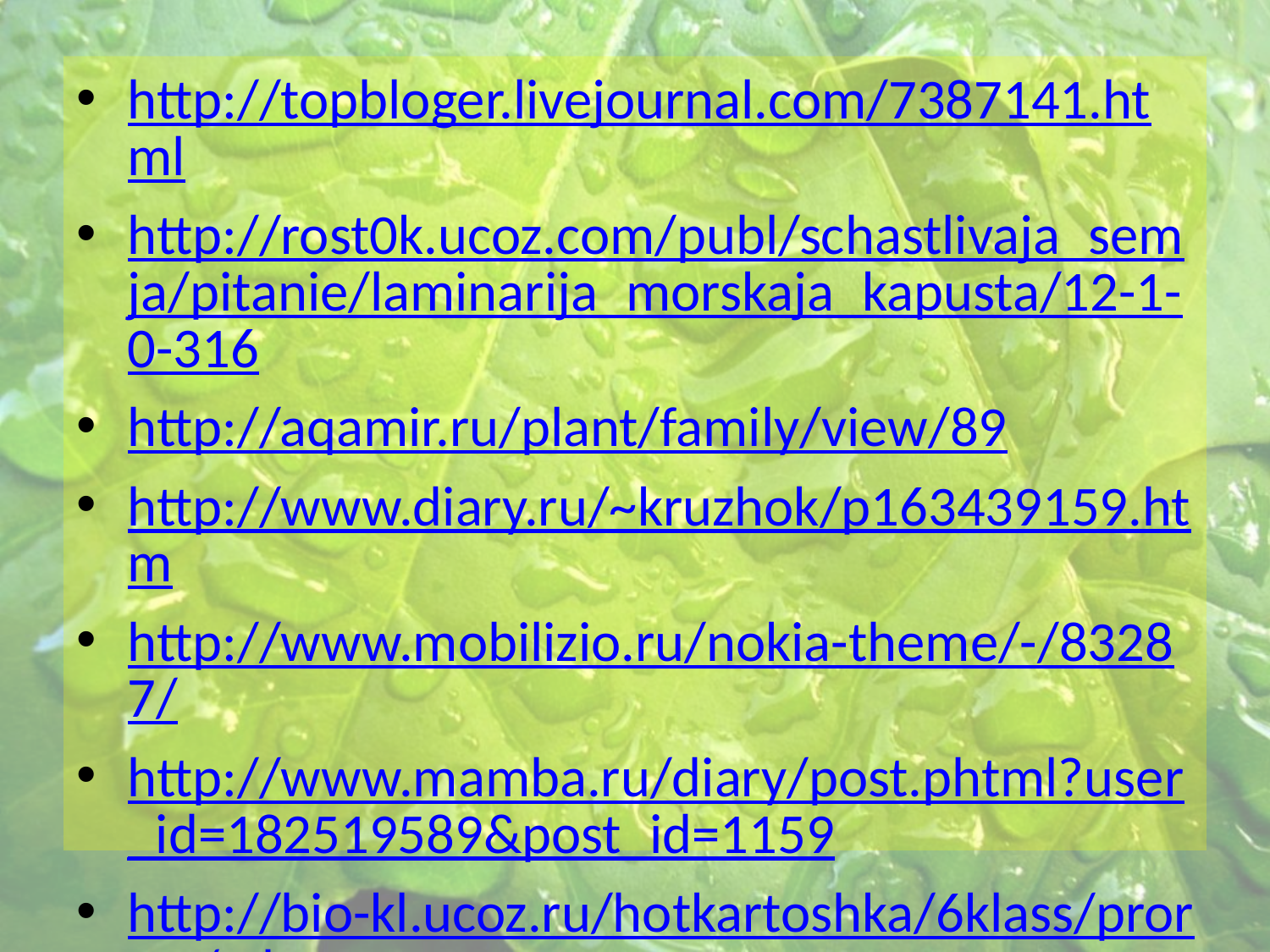

http://topbloger.livejournal.com/7387141.html
http://rost0k.ucoz.com/publ/schastlivaja_semja/pitanie/laminarija_morskaja_kapusta/12-1-0-316
http://aqamir.ru/plant/family/view/89
http://www.diary.ru/~kruzhok/p163439159.htm
http://www.mobilizio.ru/nokia-theme/-/83287/
http://www.mamba.ru/diary/post.phtml?user_id=182519589&post_id=1159
http://bio-kl.ucoz.ru/hotkartoshka/6klass/prorost/1.htm
http://www.legom.ru/blog/vegcrop/25/
http://www.drugsbrand.info/tselebne/fitopatogennye-mikoplazmy-vozbuditeli-boleznej-rastenij/